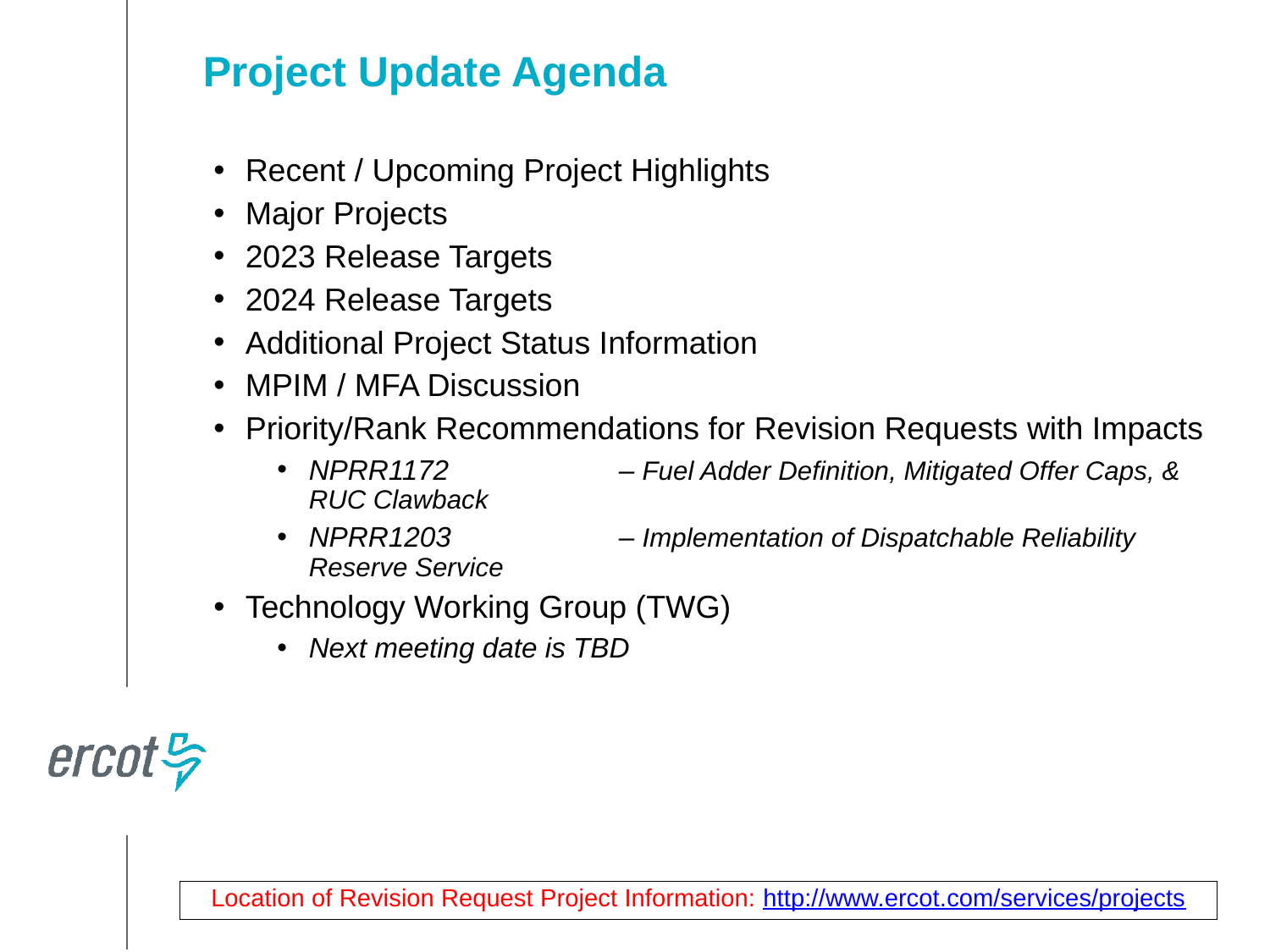

Project Update Agenda
Recent / Upcoming Project Highlights
Major Projects
2023 Release Targets
2024 Release Targets
Additional Project Status Information
MPIM / MFA Discussion
Priority/Rank Recommendations for Revision Requests with Impacts
NPRR1172	– Fuel Adder Definition, Mitigated Offer Caps, & RUC Clawback
NPRR1203	– Implementation of Dispatchable Reliability Reserve Service
Technology Working Group (TWG)
Next meeting date is TBD
Location of Revision Request Project Information: http://www.ercot.com/services/projects